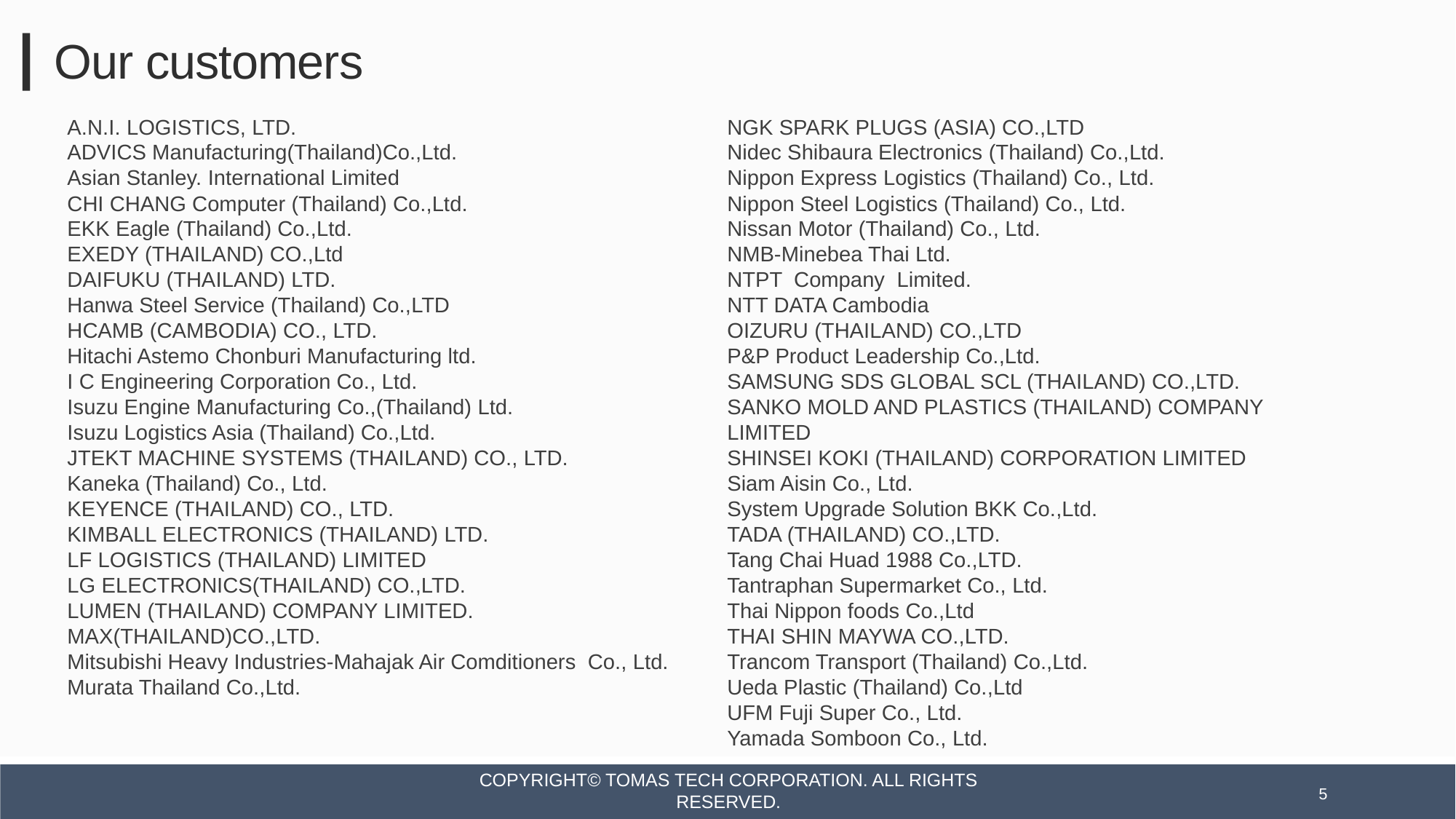

┃ Our customers
A.N.I. LOGISTICS, LTD.
ADVICS Manufacturing(Thailand)Co.,Ltd.
Asian Stanley. International Limited
CHI CHANG Computer (Thailand) Co.,Ltd.
EKK Eagle (Thailand) Co.,Ltd.
EXEDY (THAILAND) CO.,Ltd
DAIFUKU (THAILAND) LTD.
Hanwa Steel Service (Thailand) Co.,LTD
HCAMB (CAMBODIA) CO., LTD.
Hitachi Astemo Chonburi Manufacturing ltd.
I C Engineering Corporation Co., Ltd.
Isuzu Engine Manufacturing Co.,(Thailand) Ltd.
Isuzu Logistics Asia (Thailand) Co.,Ltd.
JTEKT MACHINE SYSTEMS (THAILAND) CO., LTD.
Kaneka (Thailand) Co., Ltd.
KEYENCE (THAILAND) CO., LTD.
KIMBALL ELECTRONICS (THAILAND) LTD.
LF LOGISTICS (THAILAND) LIMITED
LG ELECTRONICS(THAILAND) CO.,LTD.
LUMEN (THAILAND) COMPANY LIMITED.
MAX(THAILAND)CO.,LTD.
Mitsubishi Heavy Industries-Mahajak Air Comditioners  Co., Ltd.
Murata Thailand Co.,Ltd.
NGK SPARK PLUGS (ASIA) CO.,LTD
Nidec Shibaura Electronics (Thailand) Co.,Ltd.
Nippon Express Logistics (Thailand) Co., Ltd.
Nippon Steel Logistics (Thailand) Co., Ltd.
Nissan Motor (Thailand) Co., Ltd.
NMB-Minebea Thai Ltd.
NTPT  Company  Limited.
NTT DATA Cambodia
OIZURU (THAILAND) CO.,LTD
P&P Product Leadership Co.,Ltd.
SAMSUNG SDS GLOBAL SCL (THAILAND) CO.,LTD.
SANKO MOLD AND PLASTICS (THAILAND) COMPANY LIMITED
SHINSEI KOKI (THAILAND) CORPORATION LIMITED
Siam Aisin Co., Ltd.
System Upgrade Solution BKK Co.,Ltd.
TADA (THAILAND) CO.,LTD.
Tang Chai Huad 1988 Co.,LTD.
Tantraphan Supermarket Co., Ltd.
Thai Nippon foods Co.,Ltd
THAI SHIN MAYWA CO.,LTD.
Trancom Transport (Thailand) Co.,Ltd.
Ueda Plastic (Thailand) Co.,Ltd
UFM Fuji Super Co., Ltd.
Yamada Somboon Co., Ltd.
Copyright© TOMAS TECH CORPORATION. All rights reserved.
5